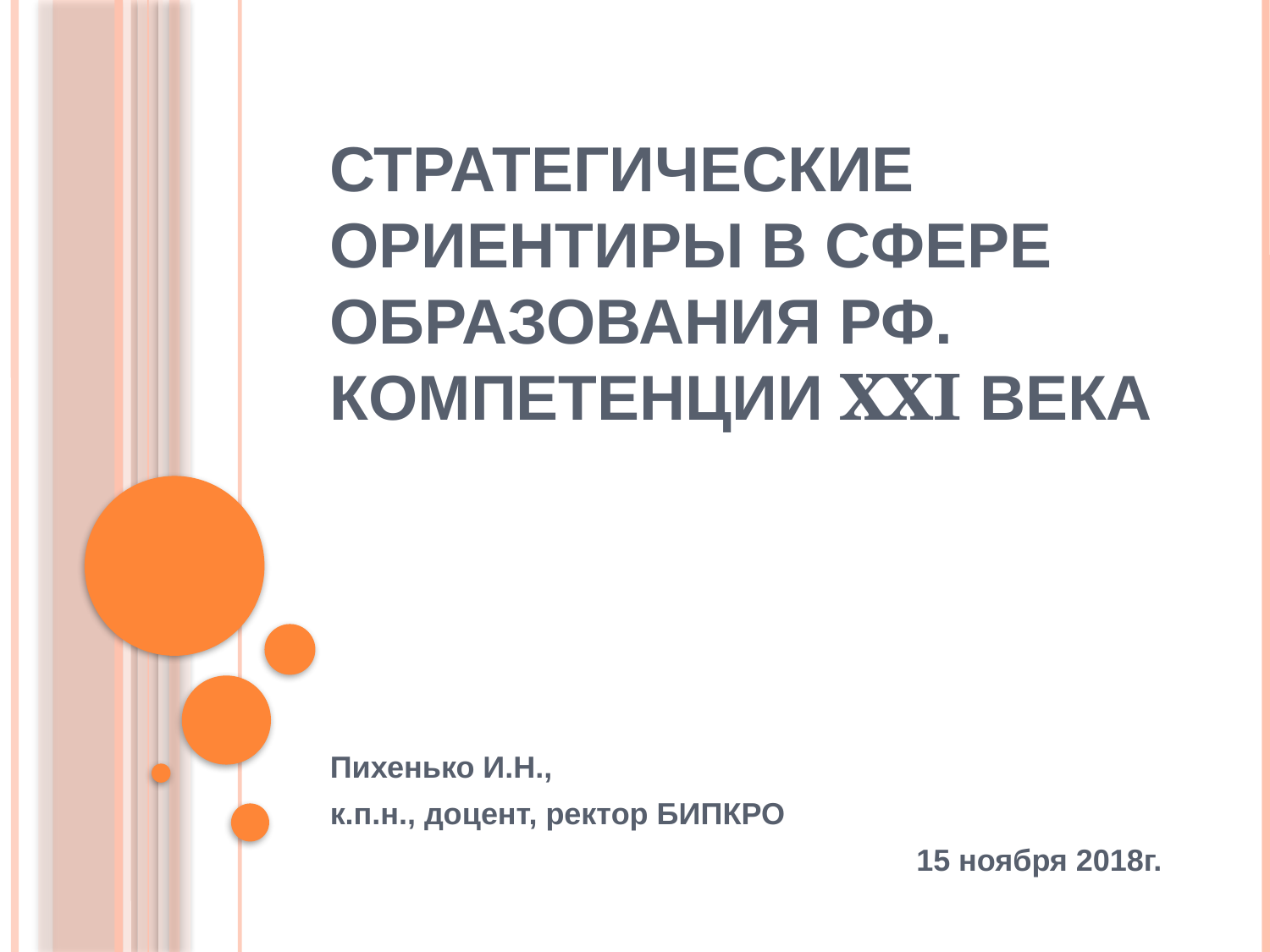

# Стратегические ориентиры в сфере образования РФ. Компетенции XXI века

Пихенько И.Н.,
к.п.н., доцент, ректор БИПКРО
15 ноября 2018г.